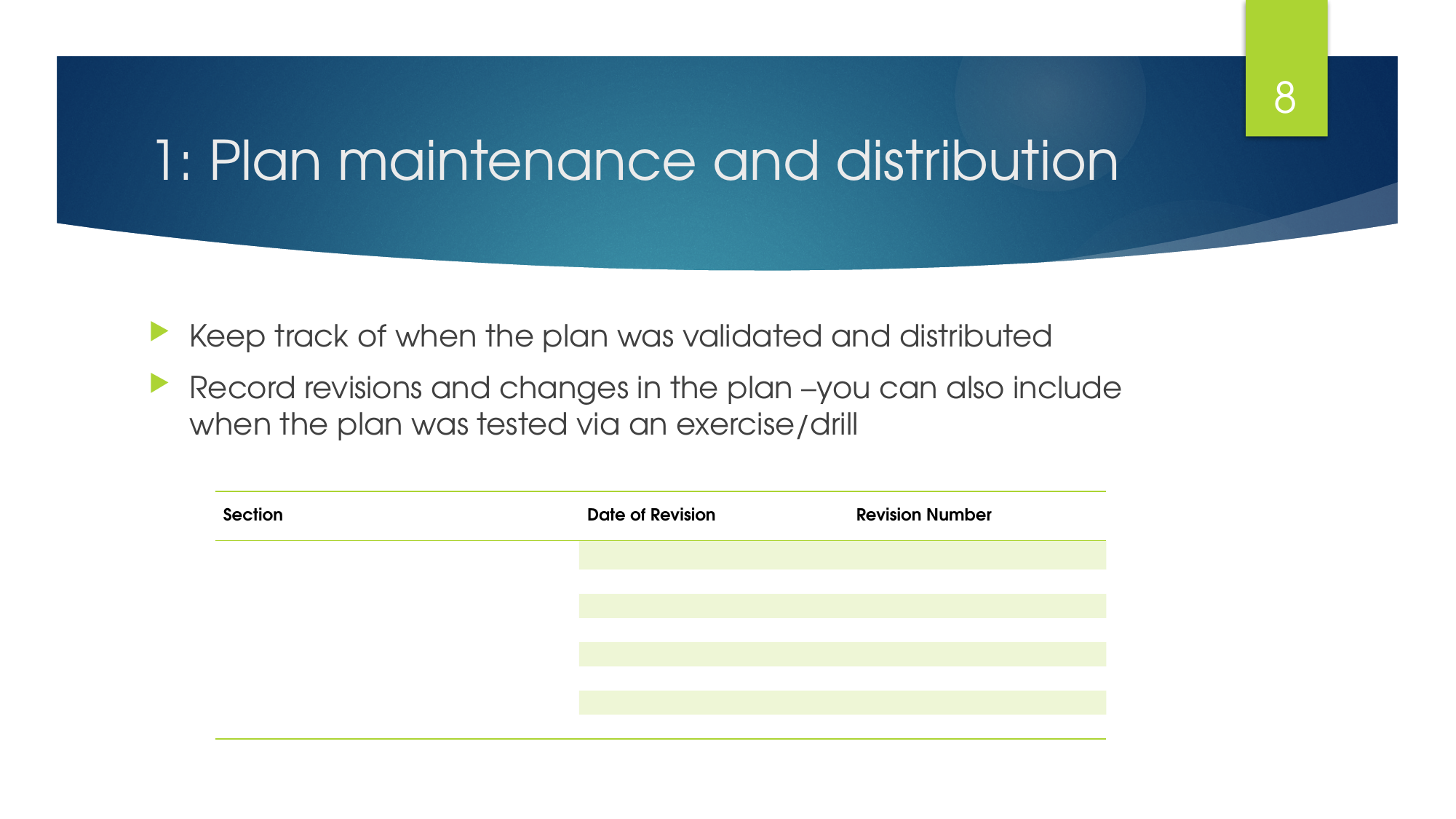

8
# 1: Plan maintenance and distribution
Keep track of when the plan was validated and distributed
Record revisions and changes in the plan –you can also include when the plan was tested via an exercise/drill
| Section | Date of Revision | Revision Number |
| --- | --- | --- |
|  |  |  |
|  |  |  |
|  |  |  |
|  |  |  |
|  |  |  |
|  |  |  |
|  |  |  |
|  |  |  |